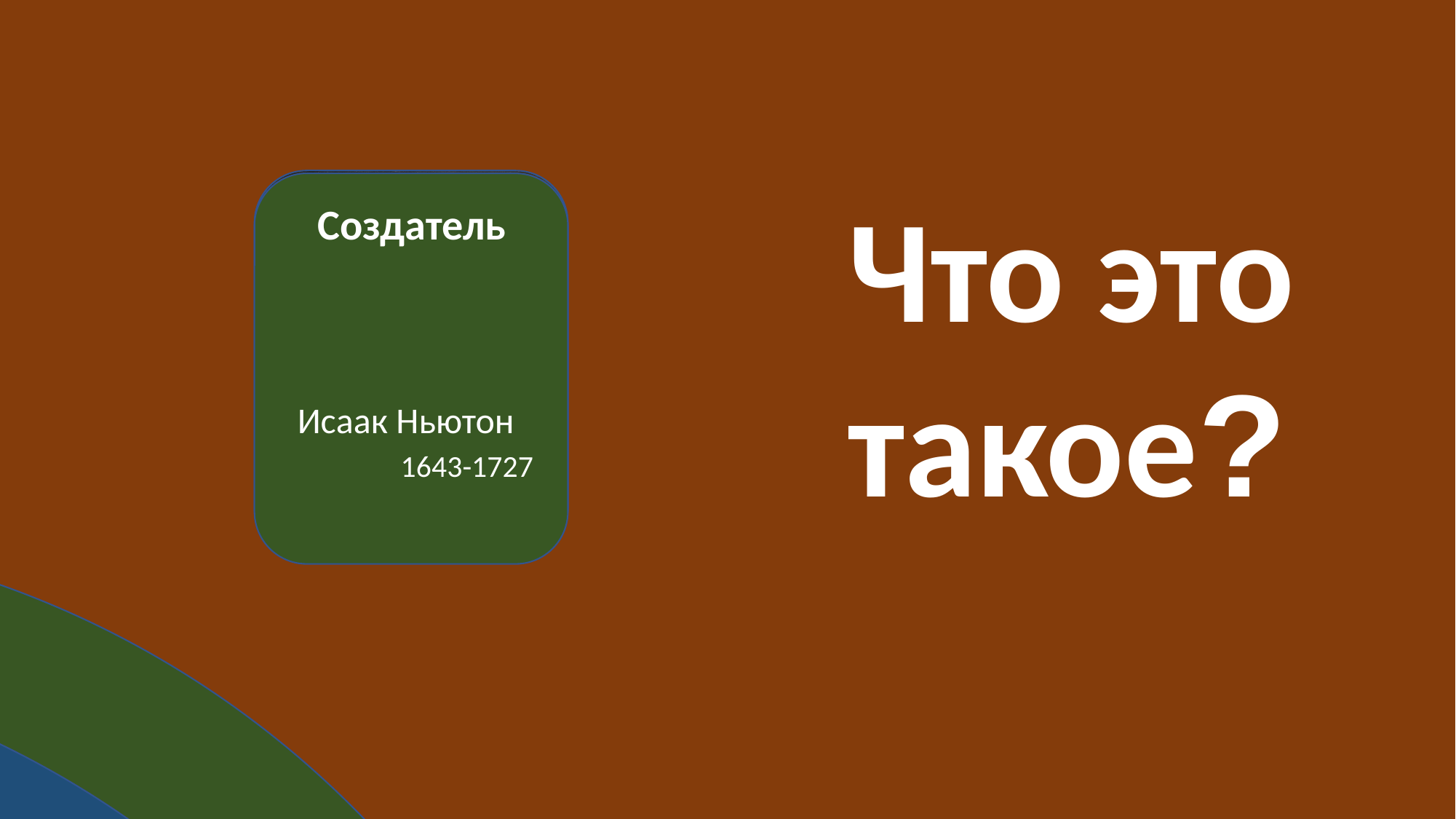

Что это такое?

Создатель
Исаак Ньютон
1643-1727